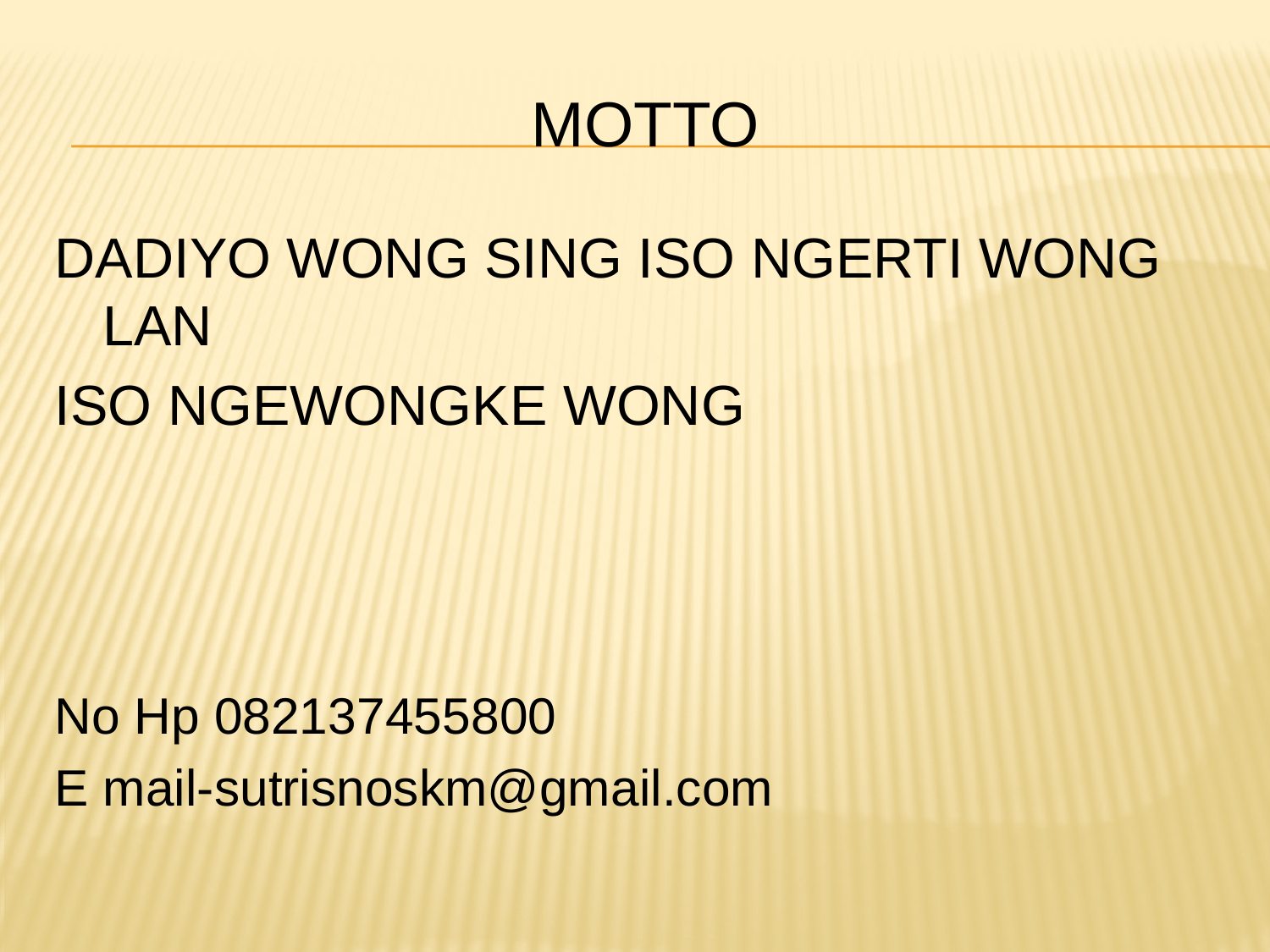

# MOTTO
DADIYO WONG SING ISO NGERTI WONG LAN
ISO NGEWONGKE WONG

No Hp 082137455800
E mail-sutrisnoskm@gmail.com